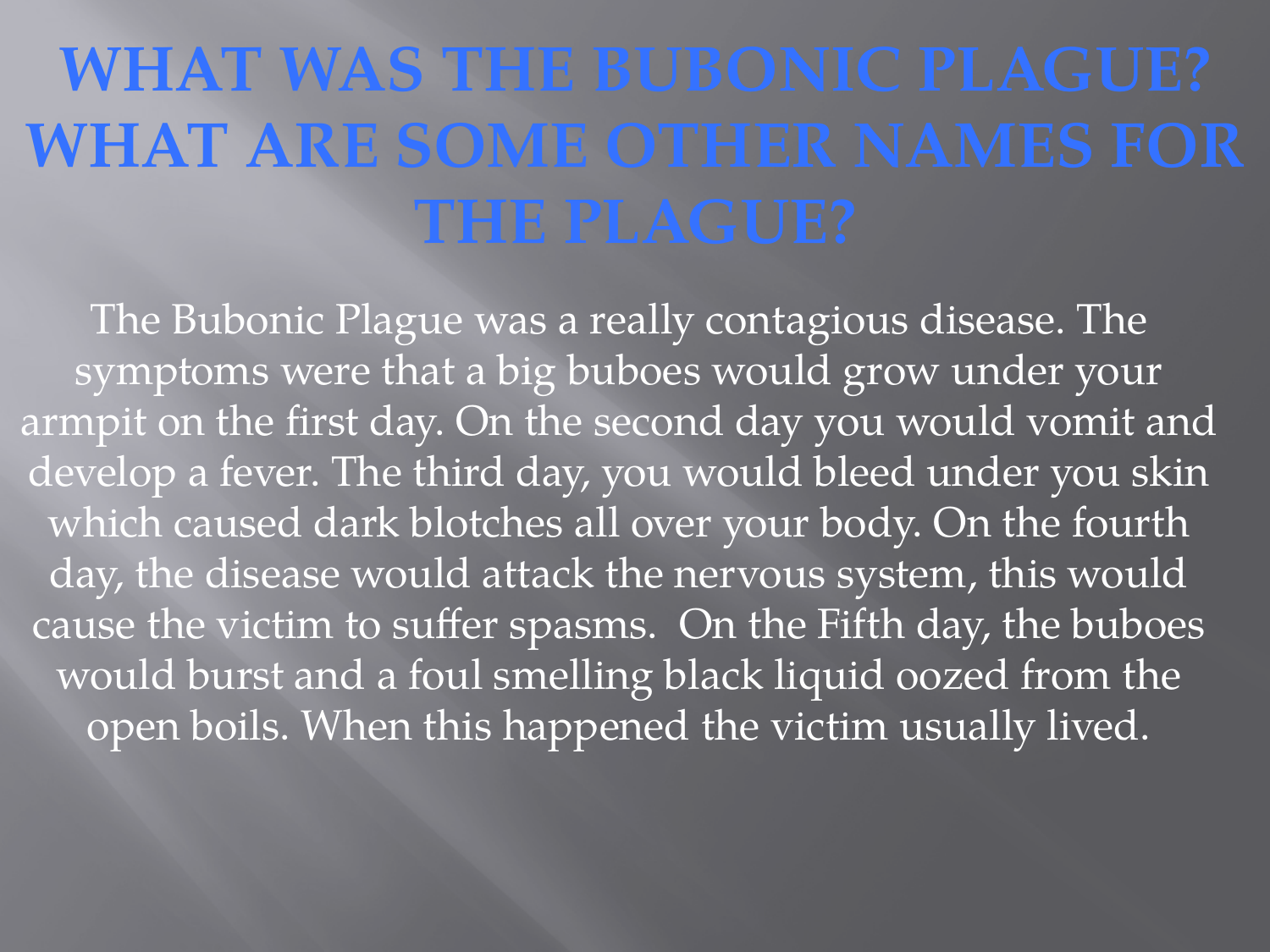

What was the Bubonic plague? What are some other names for the plague?
The Bubonic Plague was a really contagious disease. The symptoms were that a big buboes would grow under your armpit on the first day. On the second day you would vomit and develop a fever. The third day, you would bleed under you skin which caused dark blotches all over your body. On the fourth day, the disease would attack the nervous system, this would cause the victim to suffer spasms.  On the Fifth day, the buboes would burst and a foul smelling black liquid oozed from the open boils. When this happened the victim usually lived.